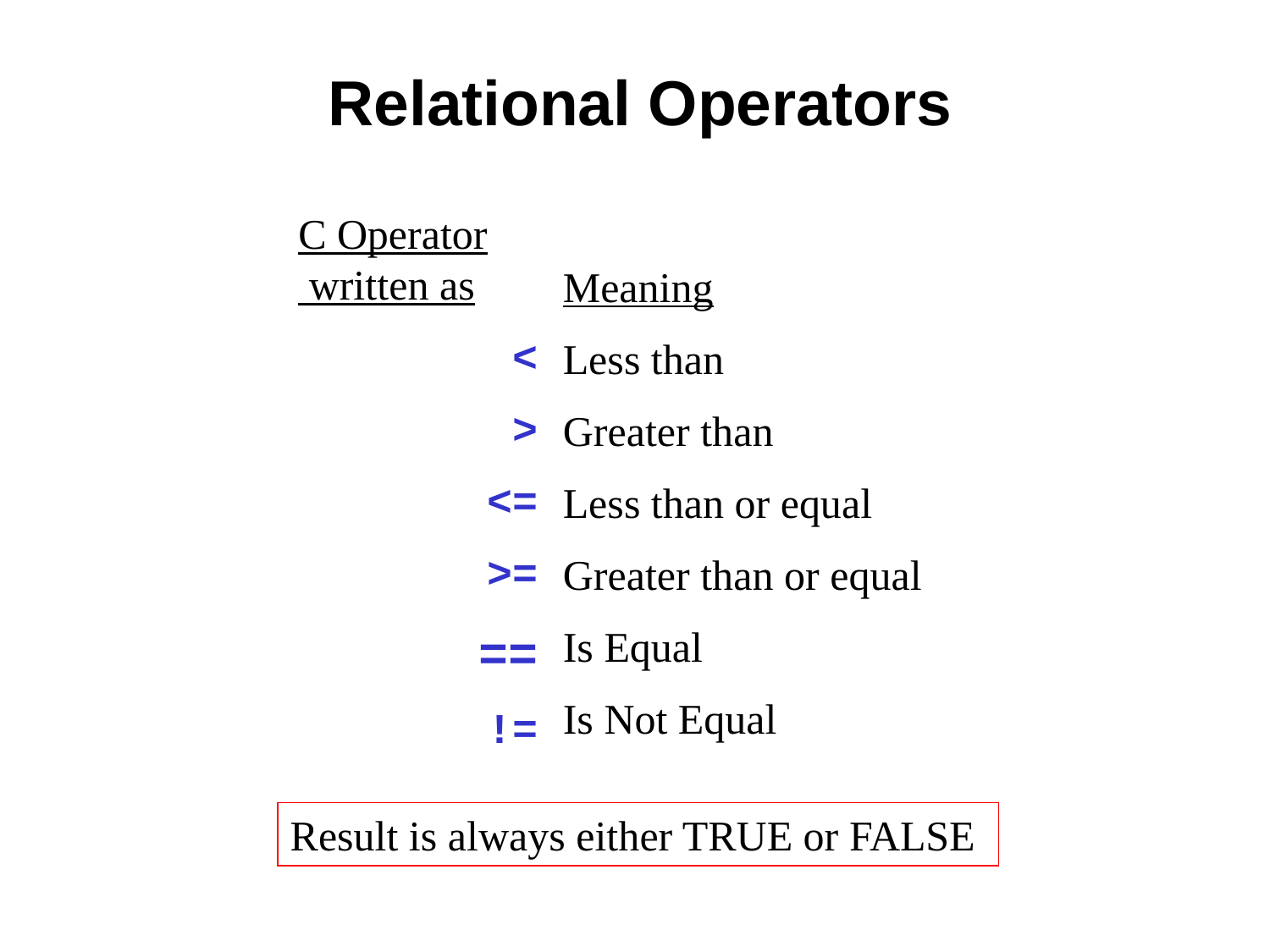

# Relational Operators

C Operator
 written as
<
>
<=
>=
==
!=
Meaning
Less than
Greater than
Less than or equal
Greater than or equal
Is Equal
Is Not Equal

Result is always either TRUE or FALSE